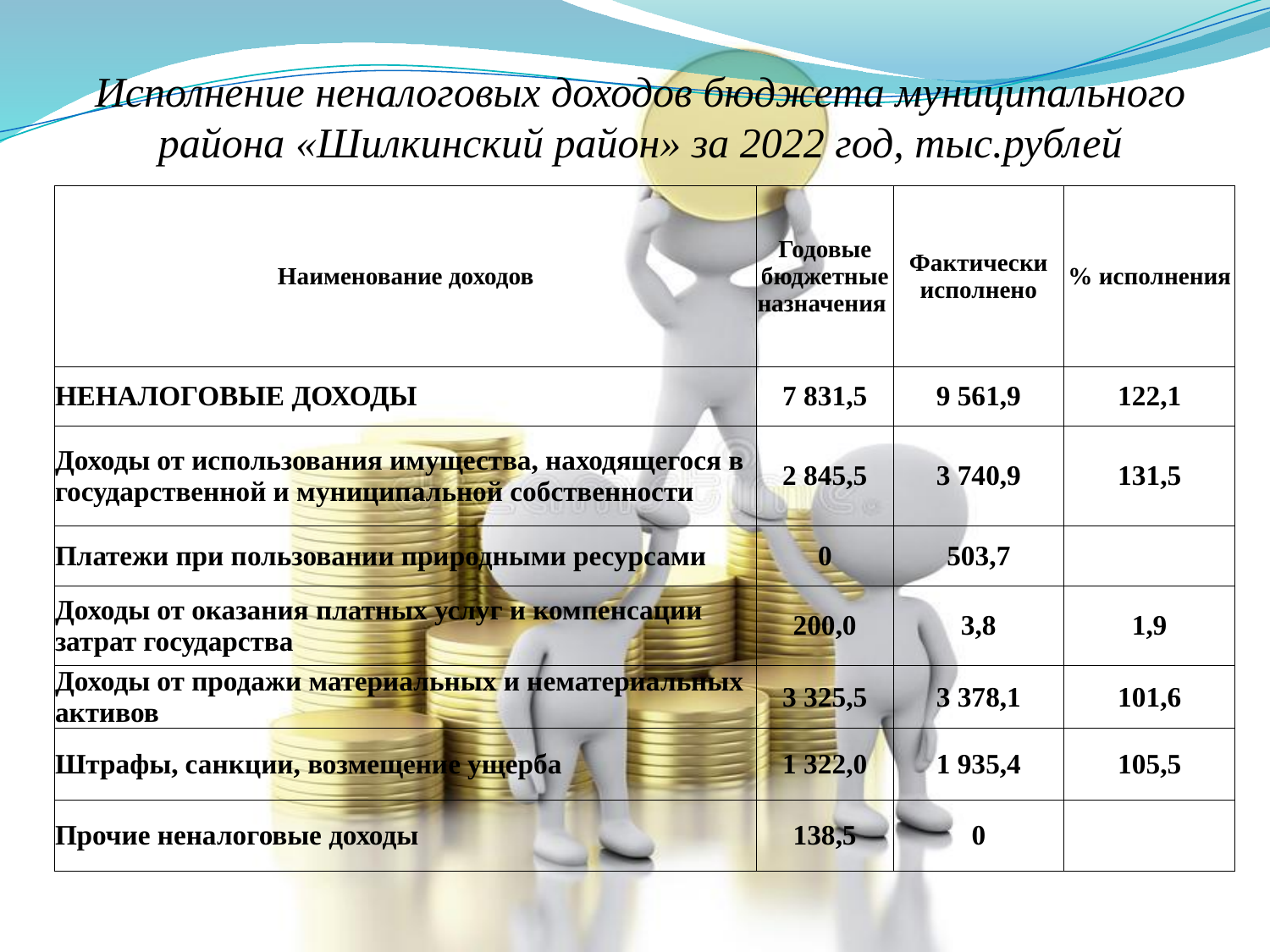

# Исполнение неналоговых доходов бюджета муниципального района «Шилкинский район» за 2022 год, тыс.рублей
| Наименование доходов | Годовые бюджетные назначения | Фактически исполнено | % исполнения |
| --- | --- | --- | --- |
| НЕНАЛОГОВЫЕ ДОХОДЫ | 7 831,5 | 9 561,9 | 122,1 |
| Доходы от использования имущества, находящегося в государственной и муниципальной собственности | 2 845,5 | 3 740,9 | 131,5 |
| Платежи при пользовании природными ресурсами | 0 | 503,7 |  |
| Доходы от оказания платных услуг и компенсации затрат государства | 200,0 | 3,8 | 1,9 |
| Доходы от продажи материальных и нематериальных активов | 3 325,5 | 3 378,1 | 101,6 |
| Штрафы, санкции, возмещение ущерба | 1 322,0 | 1 935,4 | 105,5 |
| Прочие неналоговые доходы | 138,5 | 0 |  |